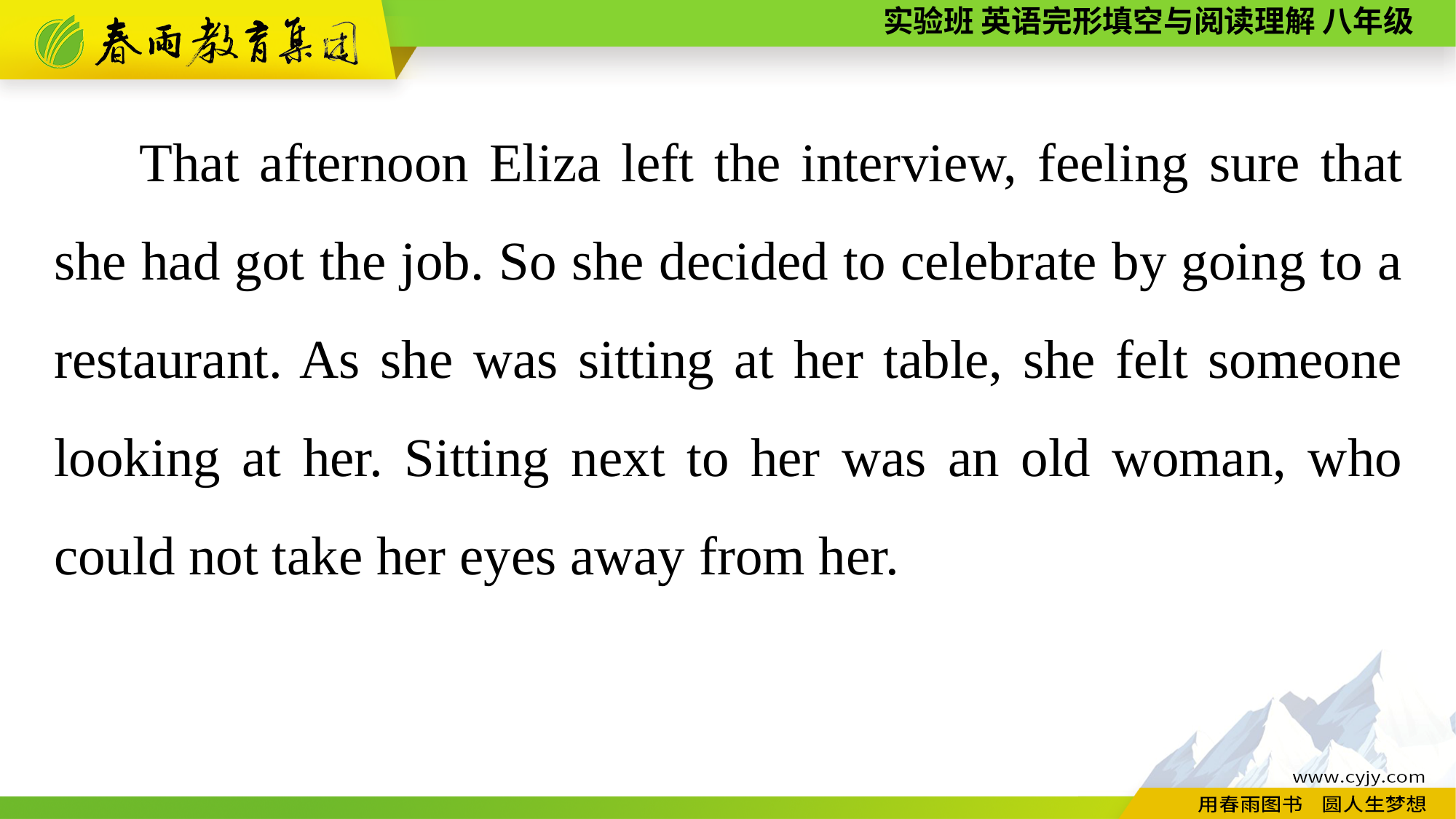

That afternoon Eliza left the interview, feeling sure that she had got the job. So she decided to celebrate by going to a restaurant. As she was sitting at her table, she felt someone looking at her. Sitting next to her was an old woman, who could not take her eyes away from her.